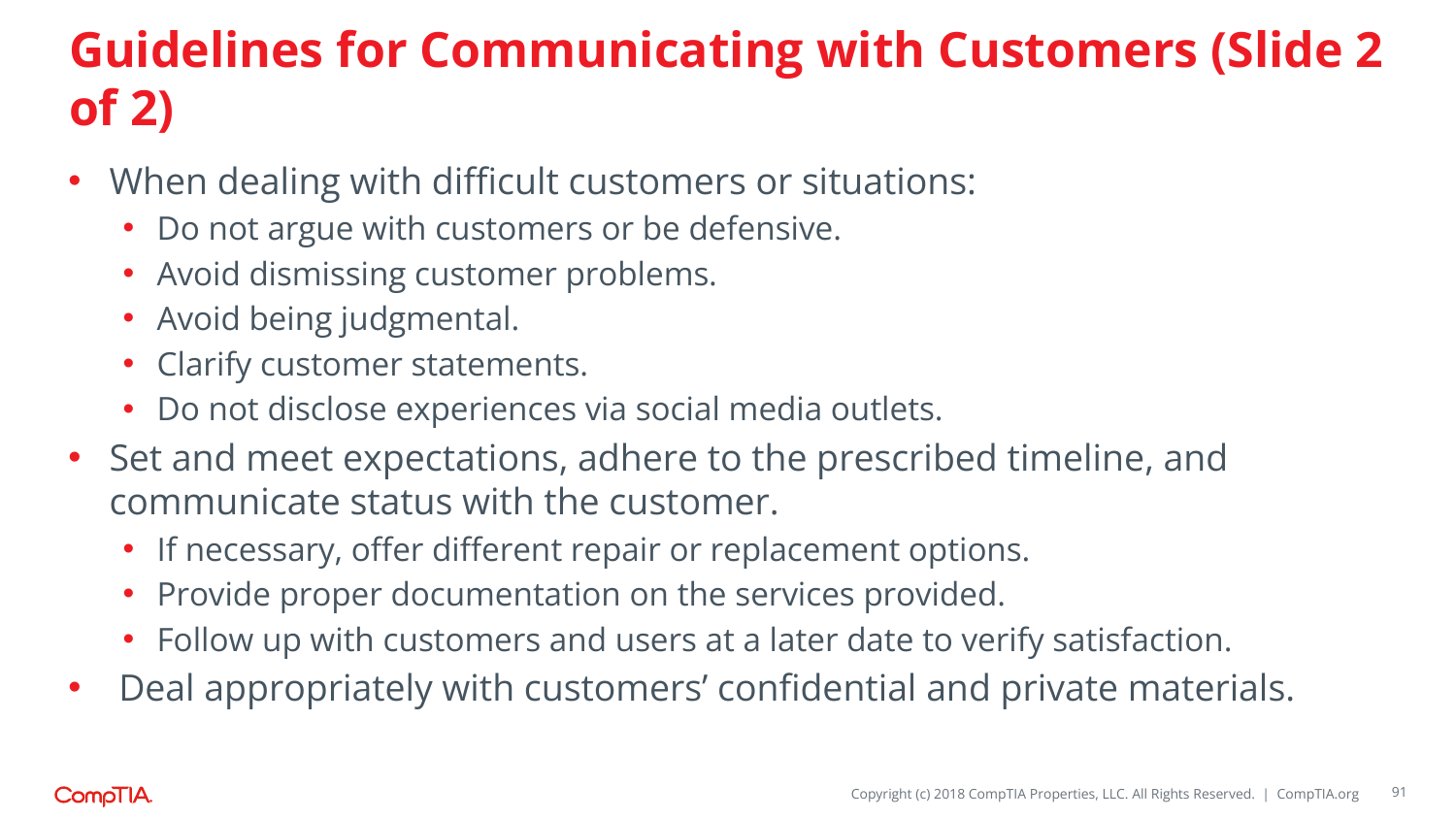

# Guidelines for Communicating with Customers (Slide 2 of 2)
When dealing with difficult customers or situations:
Do not argue with customers or be defensive.
Avoid dismissing customer problems.
Avoid being judgmental.
Clarify customer statements.
Do not disclose experiences via social media outlets.
Set and meet expectations, adhere to the prescribed timeline, and communicate status with the customer.
If necessary, offer different repair or replacement options.
Provide proper documentation on the services provided.
Follow up with customers and users at a later date to verify satisfaction.
 Deal appropriately with customers’ confidential and private materials.
91